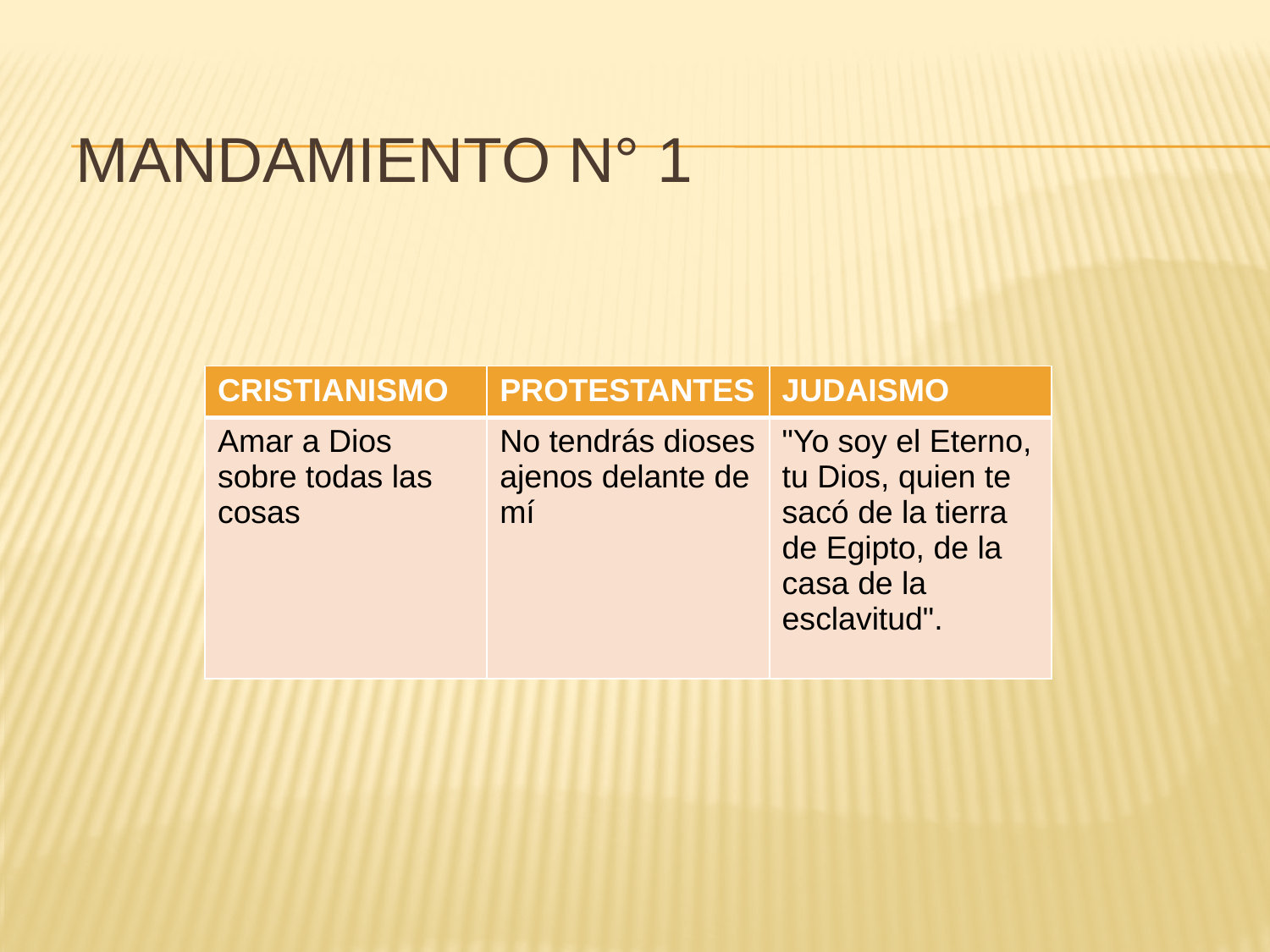

# MANDAMIENTO N° 1
| CRISTIANISMO | PROTESTANTES | JUDAISMO |
| --- | --- | --- |
| Amar a Dios sobre todas las cosas | No tendrás dioses ajenos delante de mí | "Yo soy el Eterno, tu Dios, quien te sacó de la tierra de Egipto, de la casa de la esclavitud". |